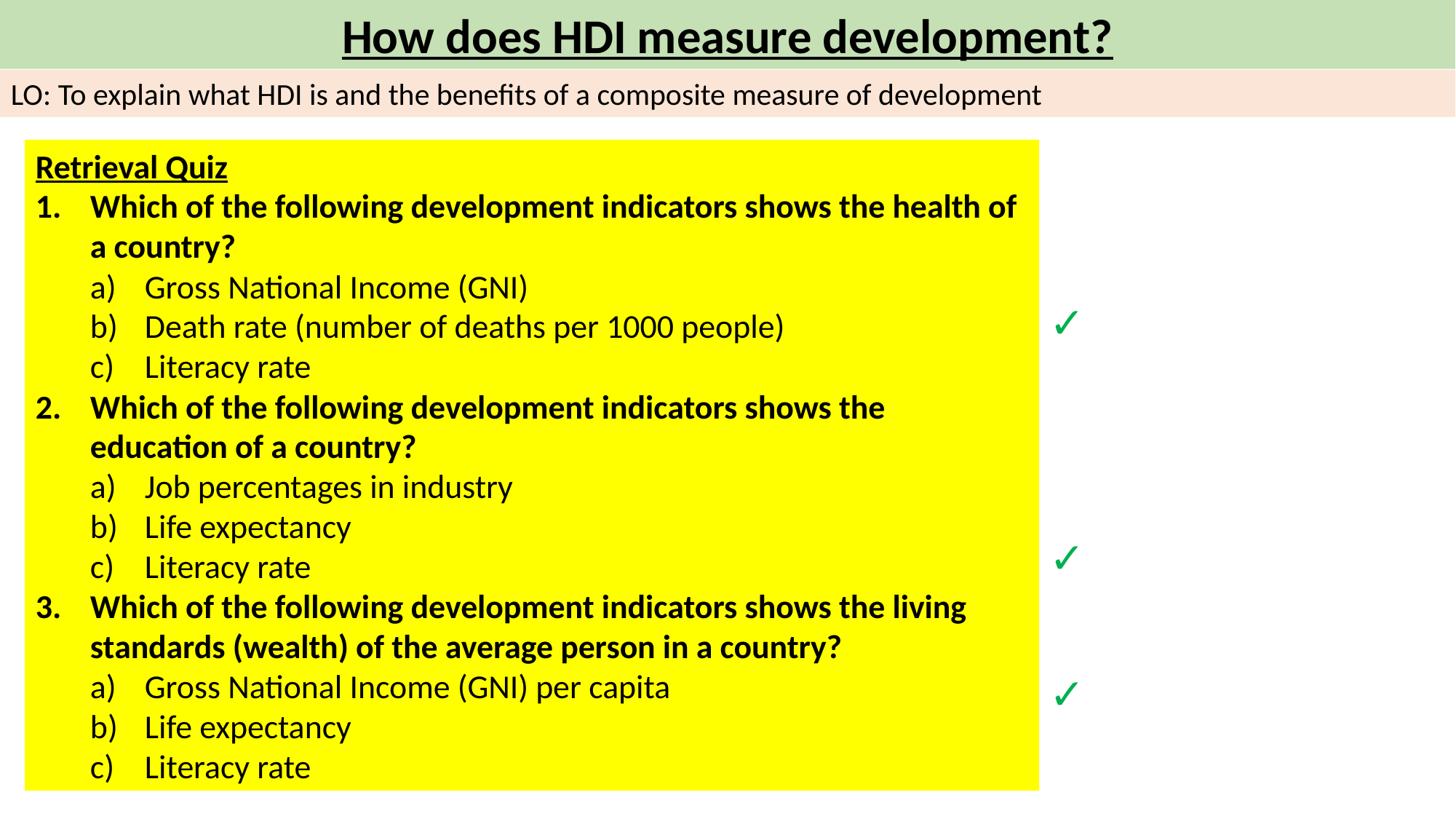

How does HDI measure development?
LO: To explain what HDI is and the benefits of a composite measure of development
Retrieval Quiz
Which of the following development indicators shows the health of a country?
Gross National Income (GNI)
Death rate (number of deaths per 1000 people)
Literacy rate
Which of the following development indicators shows the education of a country?
Job percentages in industry
Life expectancy
Literacy rate
Which of the following development indicators shows the living standards (wealth) of the average person in a country?
Gross National Income (GNI) per capita
Life expectancy
Literacy rate
✓
✓
✓